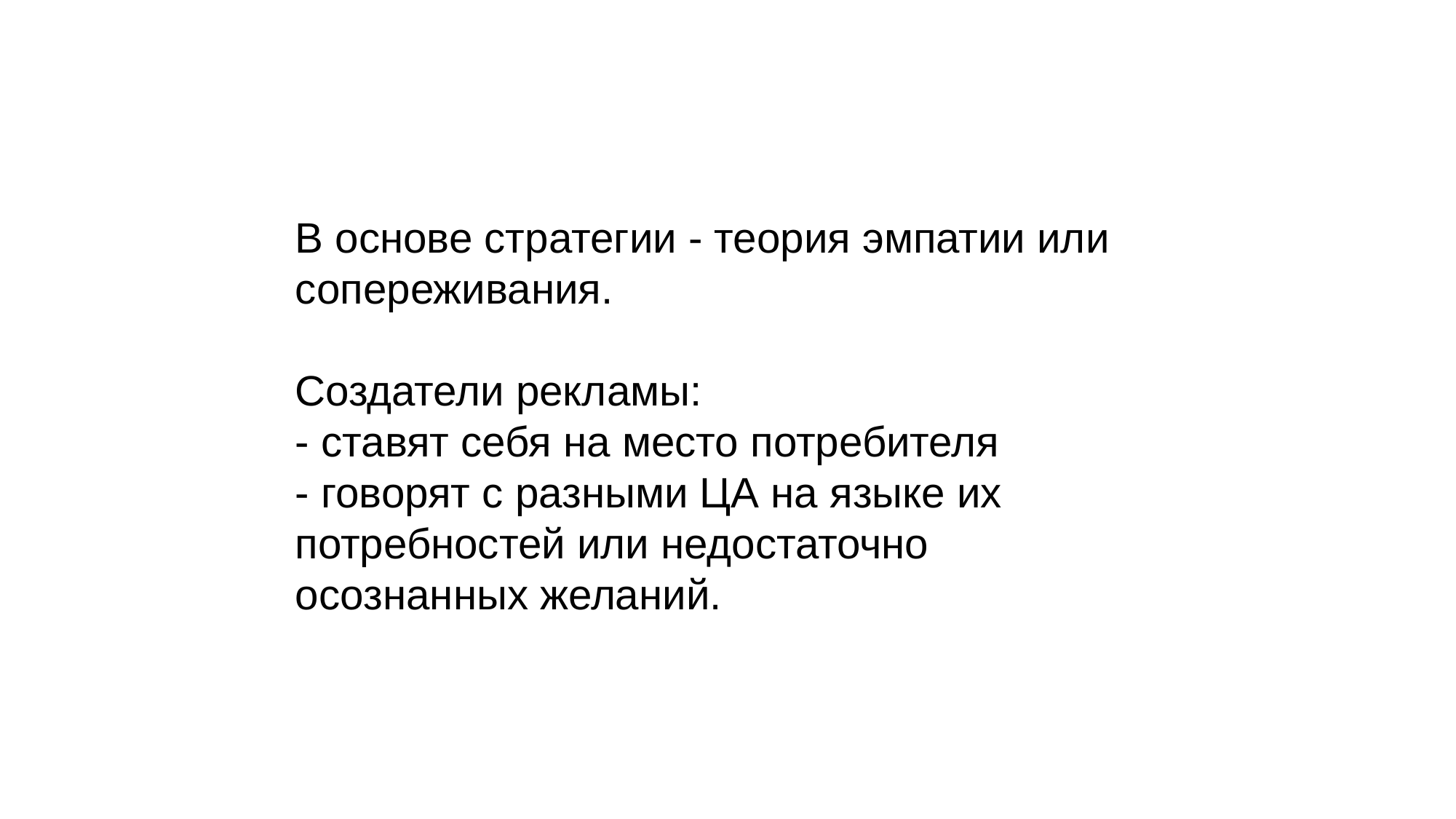

# В основе стратегии - теория эмпатии или сопереживания. Создатели рекламы: - ставят себя на место потребителя - говорят с разными ЦА на языке их потребностей или недостаточно осознанных желаний.